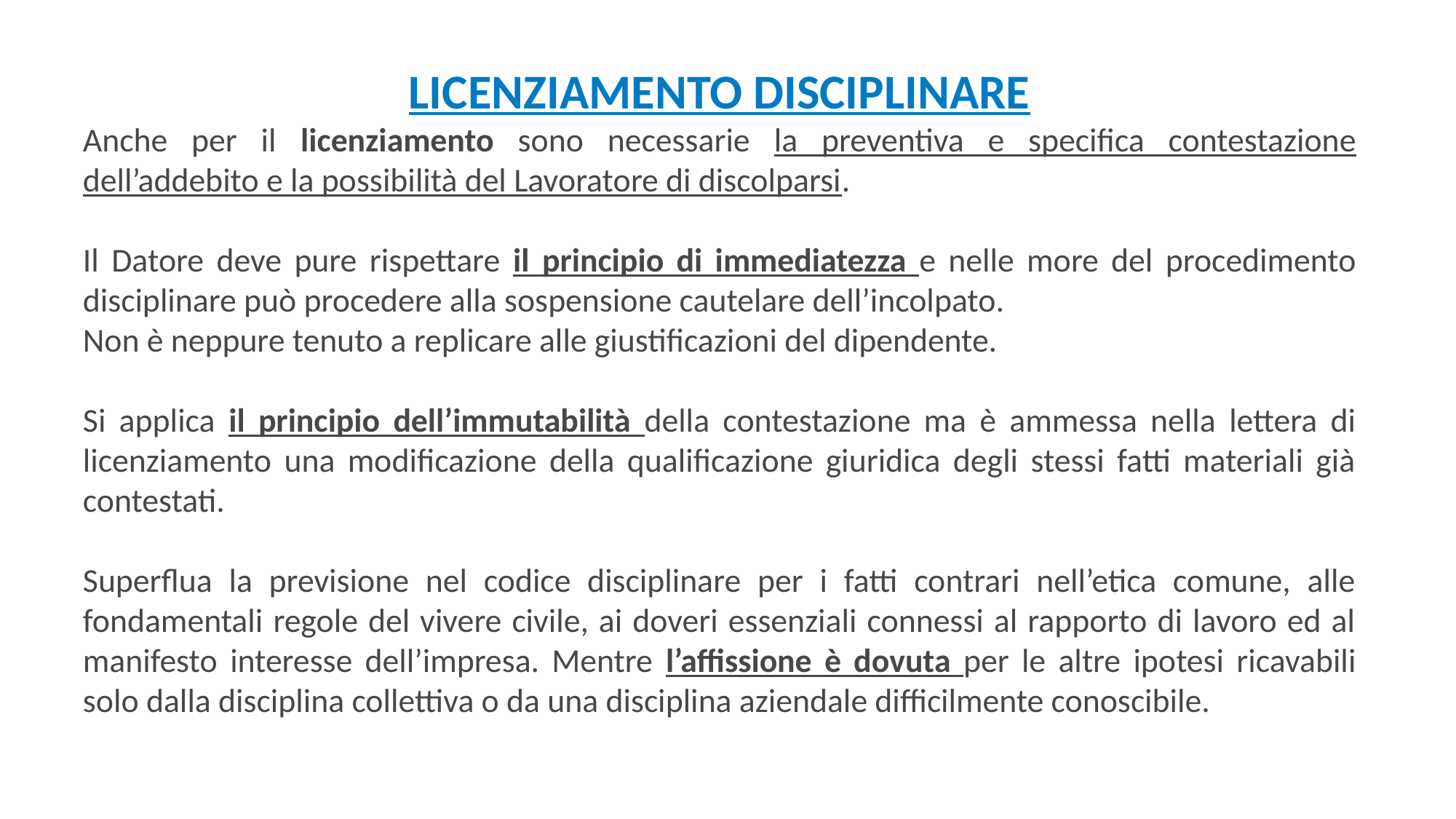

LICENZIAMENTO DISCIPLINARE
Anche per il licenziamento sono necessarie la preventiva e specifica contestazione dell’addebito e la possibilità del Lavoratore di discolparsi.

Il Datore deve pure rispettare il principio di immediatezza e nelle more del procedimento disciplinare può procedere alla sospensione cautelare dell’incolpato.
Non è neppure tenuto a replicare alle giustificazioni del dipendente.

Si applica il principio dell’immutabilità della contestazione ma è ammessa nella lettera di licenziamento una modificazione della qualificazione giuridica degli stessi fatti materiali già contestati.
Superflua la previsione nel codice disciplinare per i fatti contrari nell’etica comune, alle fondamentali regole del vivere civile, ai doveri essenziali connessi al rapporto di lavoro ed al manifesto interesse dell’impresa. Mentre l’affissione è dovuta per le altre ipotesi ricavabili solo dalla disciplina collettiva o da una disciplina aziendale difficilmente conoscibile.